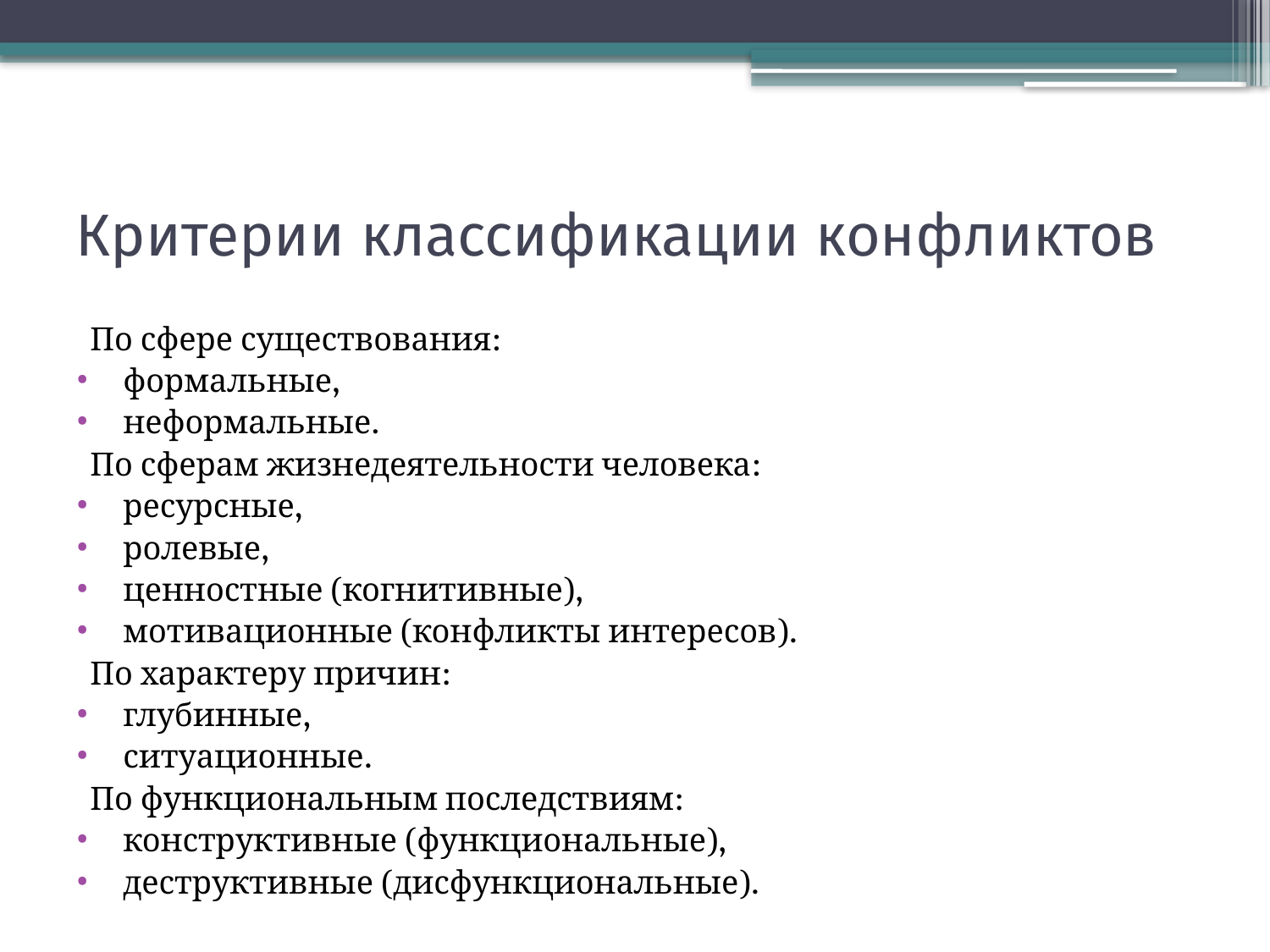

# Критерии классификации конфликтов
По сфере существования:
формальные,
неформальные.
По сферам жизнедеятельности человека:
ресурсные,
ролевые,
ценностные (когнитивные),
мотивационные (конфликты интересов).
По характеру причин:
глубинные,
ситуационные.
По функциональным последствиям:
конструктивные (функциональные),
деструктивные (дисфункциональные).